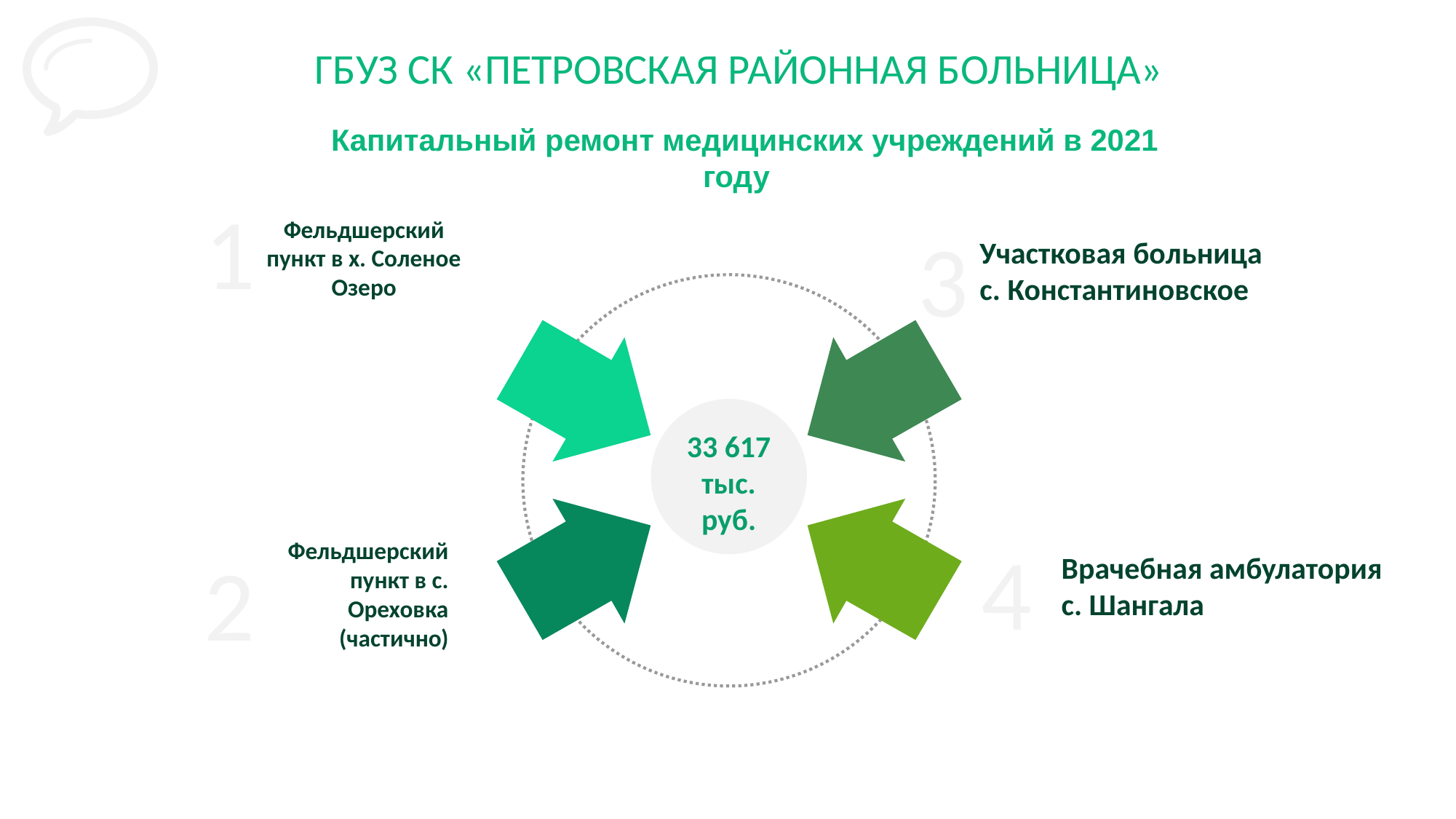

ГБУЗ СК «ПЕТРОВСКАЯ РАЙОННАЯ БОЛЬНИЦА»
Капитальный ремонт медицинских учреждений в 2021 году
1

Фельдшерский пункт в х. Соленое Озеро
3
Участковая больница с. Константиновское

33 617 тыс. руб.

4
Фельдшерский пункт в с. Ореховка (частично)
2
Врачебная амбулатория с. Шангала